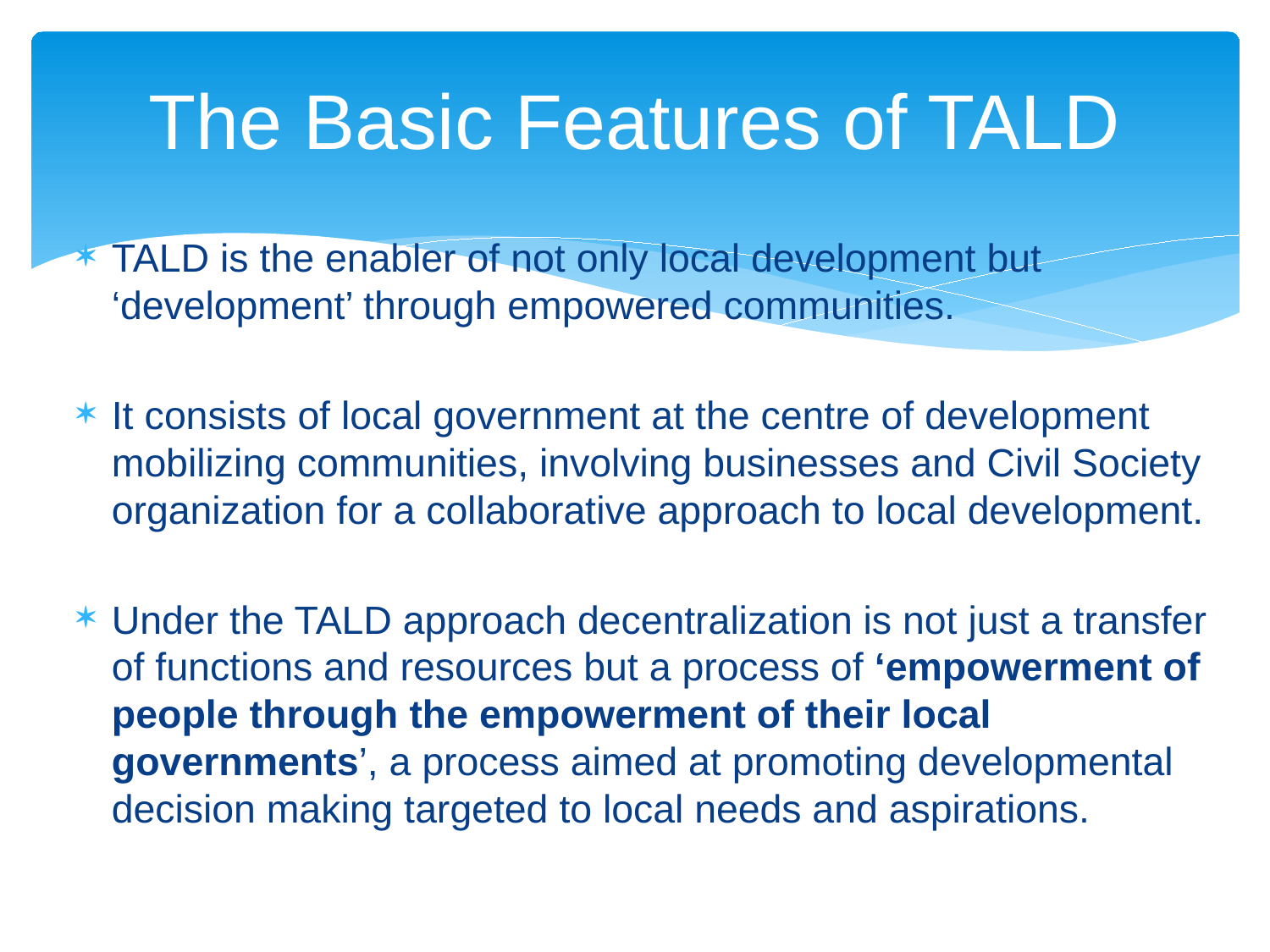

# The Basic Features of TALD
TALD is the enabler of not only local development but ‘development’ through empowered communities.

It consists of local government at the centre of development mobilizing communities, involving businesses and Civil Society organization for a collaborative approach to local development.

Under the TALD approach decentralization is not just a transfer of functions and resources but a process of ‘empowerment of people through the empowerment of their local governments’, a process aimed at promoting developmental decision making targeted to local needs and aspirations.